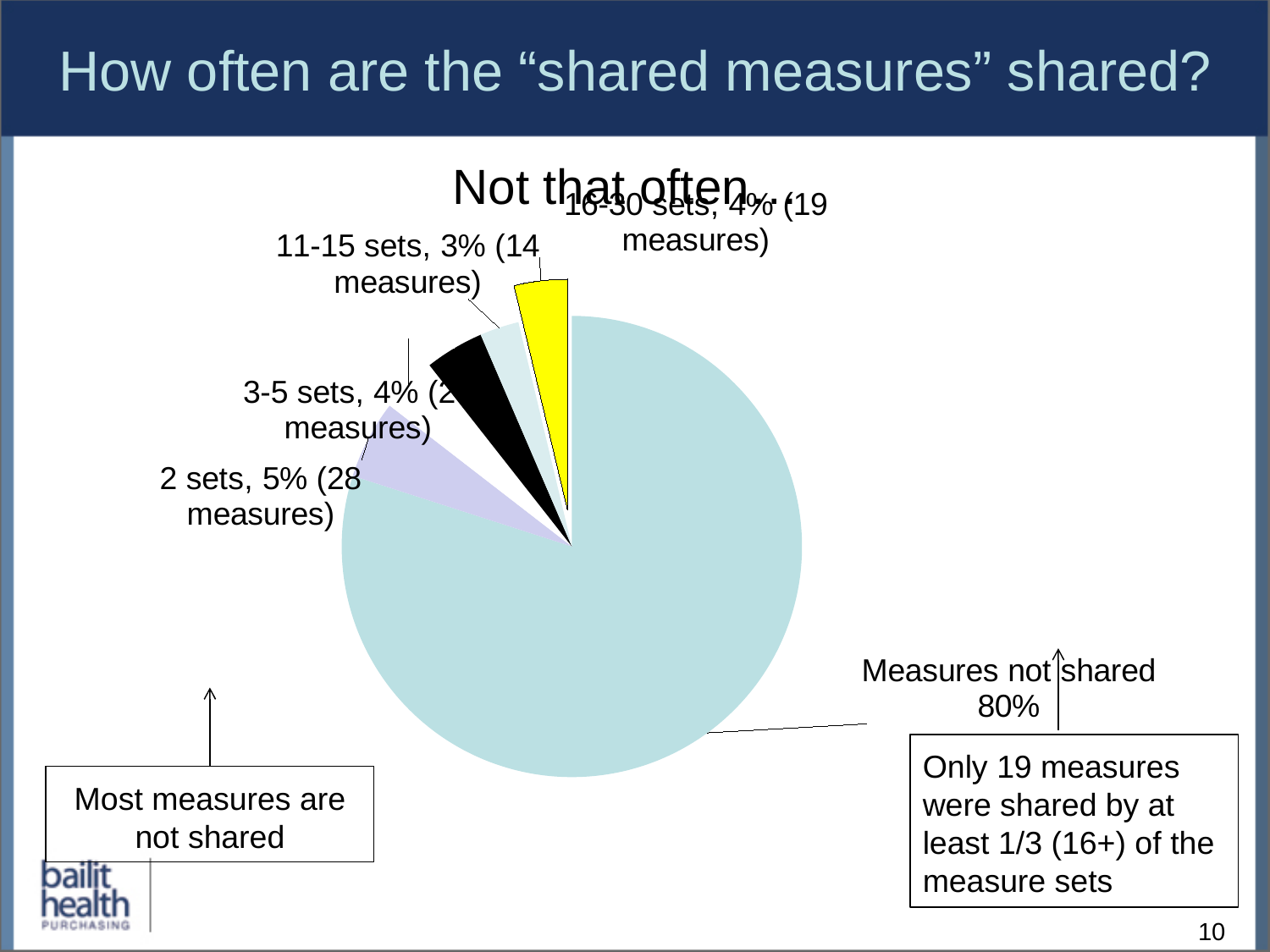

# How often are the “shared measures” shared?

[unsupported chart]

Not that often…

Only 19 measures were shared by at least 1/3 (16+) of the measure sets

Most measures are not shared
10